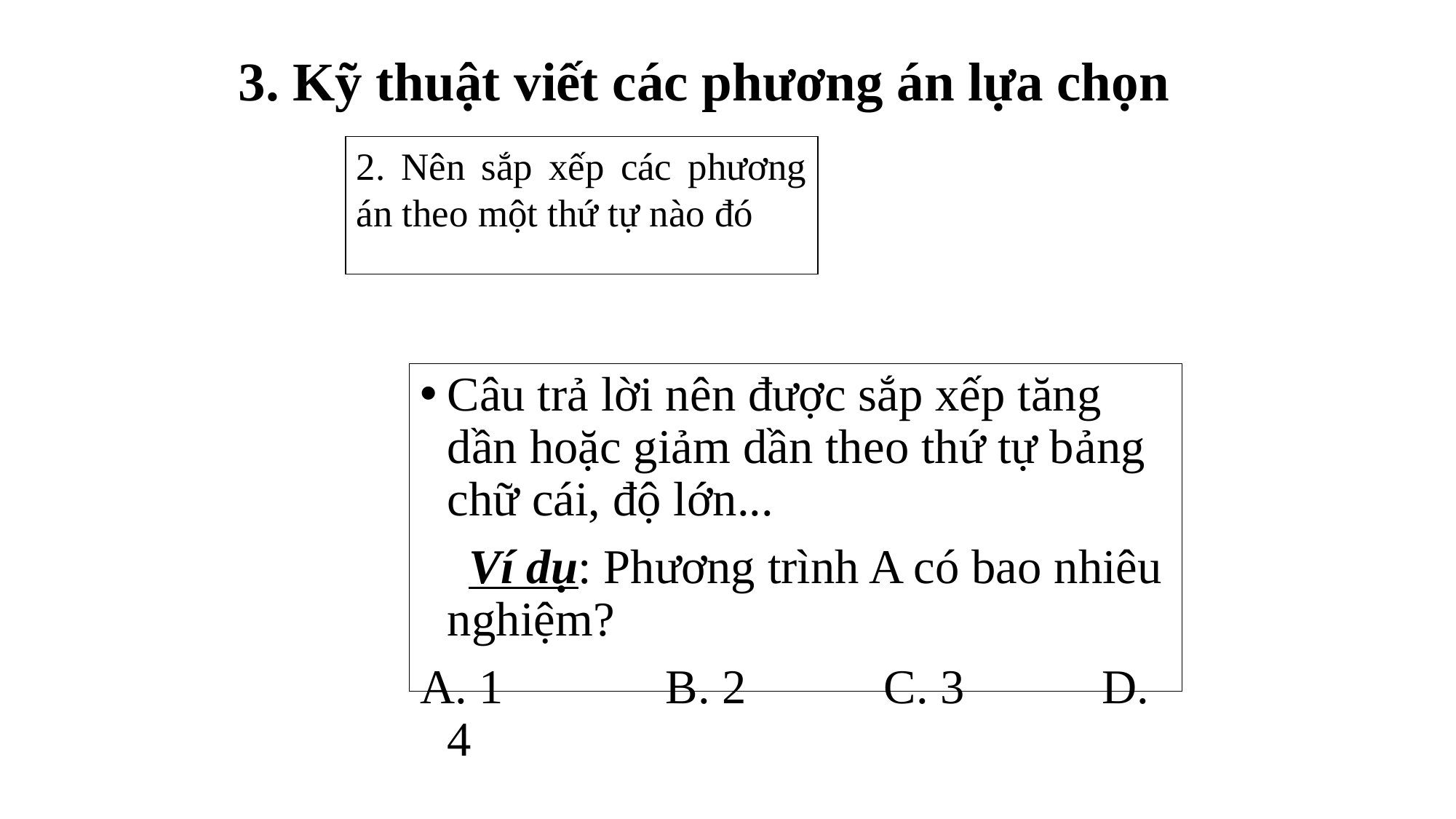

# 3. Kỹ thuật viết các phương án lựa chọn
2. Nên sắp xếp các phương án theo một thứ tự nào đó
Câu trả lời nên được sắp xếp tăng dần hoặc giảm dần theo thứ tự bảng chữ cái, độ lớn...
    Ví dụ: Phương trình A có bao nhiêu nghiệm?
A. 1		B. 2		C. 3		D. 4